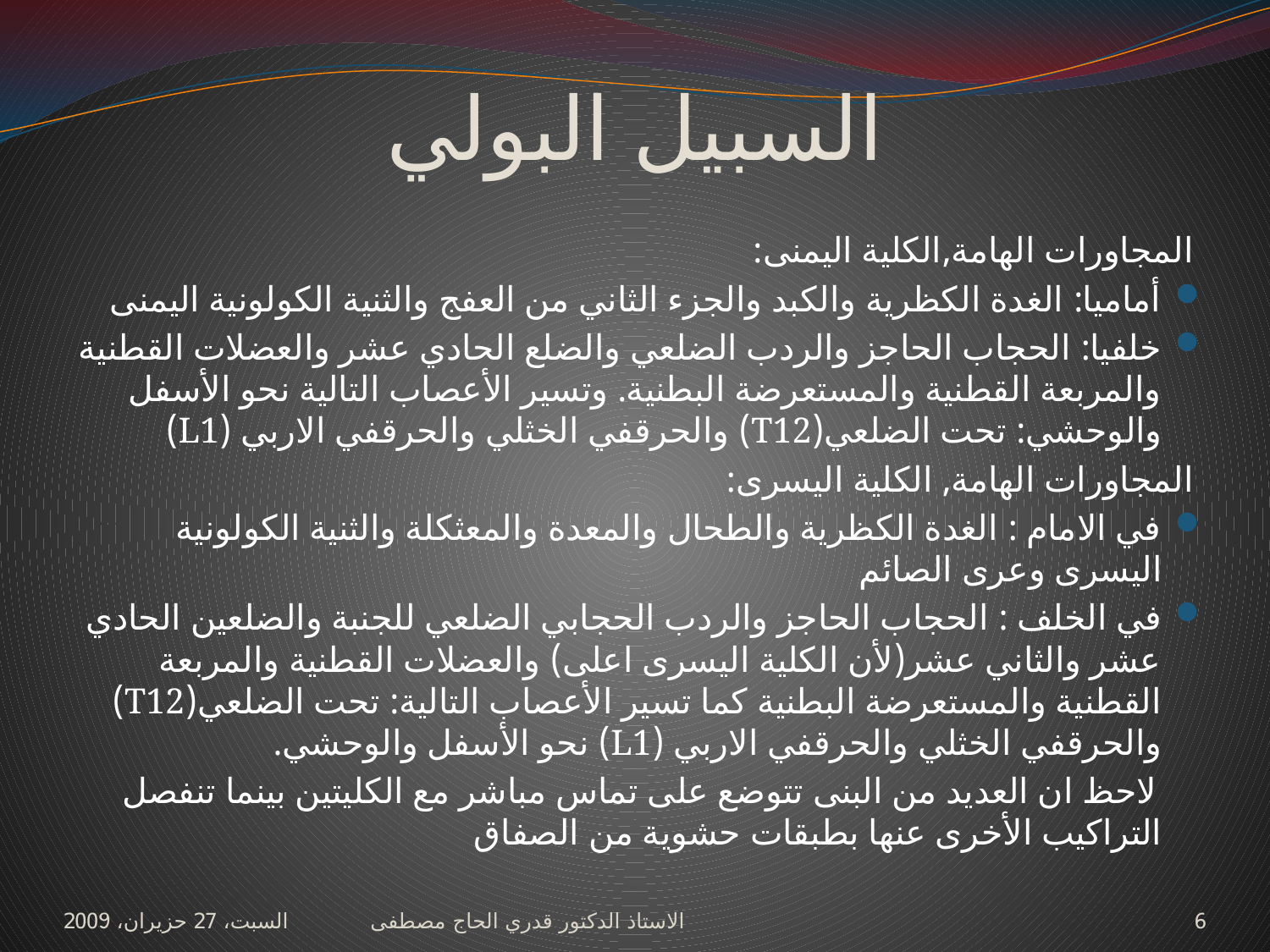

# السبيل البولي
المجاورات الهامة,الكلية اليمنى:
أماميا: الغدة الكظرية والكبد والجزء الثاني من العفج والثنية الكولونية اليمنى
خلفيا: الحجاب الحاجز والردب الضلعي والضلع الحادي عشر والعضلات القطنية والمربعة القطنية والمستعرضة البطنية. وتسير الأعصاب التالية نحو الأسفل والوحشي: تحت الضلعي(T12) والحرقفي الخثلي والحرقفي الاربي (L1)
المجاورات الهامة, الكلية اليسرى:
في الامام : الغدة الكظرية والطحال والمعدة والمعثكلة والثنية الكولونية اليسرى وعرى الصائم
في الخلف : الحجاب الحاجز والردب الحجابي الضلعي للجنبة والضلعين الحادي عشر والثاني عشر(لأن الكلية اليسرى اعلى) والعضلات القطنية والمربعة القطنية والمستعرضة البطنية كما تسير الأعصاب التالية: تحت الضلعي(T12) والحرقفي الخثلي والحرقفي الاربي (L1) نحو الأسفل والوحشي.
    لاحظ ان العديد من البنى تتوضع على تماس مباشر مع الكليتين بينما تنفصل التراكيب الأخرى عنها بطبقات حشوية من الصفاق

السبت، 27 حزيران، 2009
الاستاذ الدكتور قدري الحاج مصطفى
6